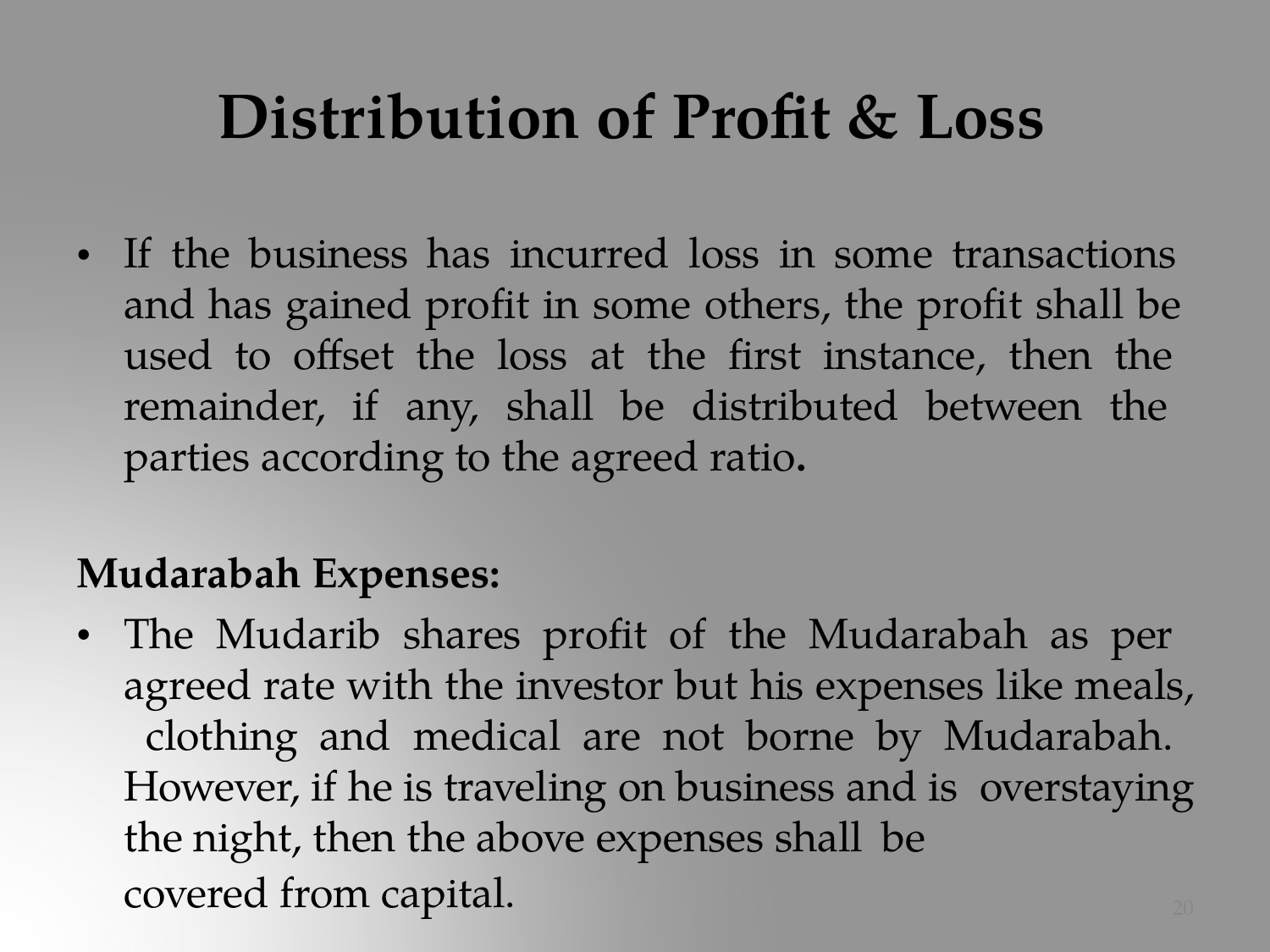

# Distribution of Profit & Loss
If the business has incurred loss in some transactions  and has gained profit in some others, the profit shall be  used to offset the loss at the first instance, then the  remainder, if any, shall be distributed between the  parties according to the agreed ratio.

Mudarabah Expenses:
The Mudarib shares profit of the Mudarabah as per  agreed rate with the investor but his expenses like meals,  clothing and medical are not borne by Mudarabah.  However, if he is traveling on business and is  overstaying the night, then the above expenses shall be
covered from capital.
20